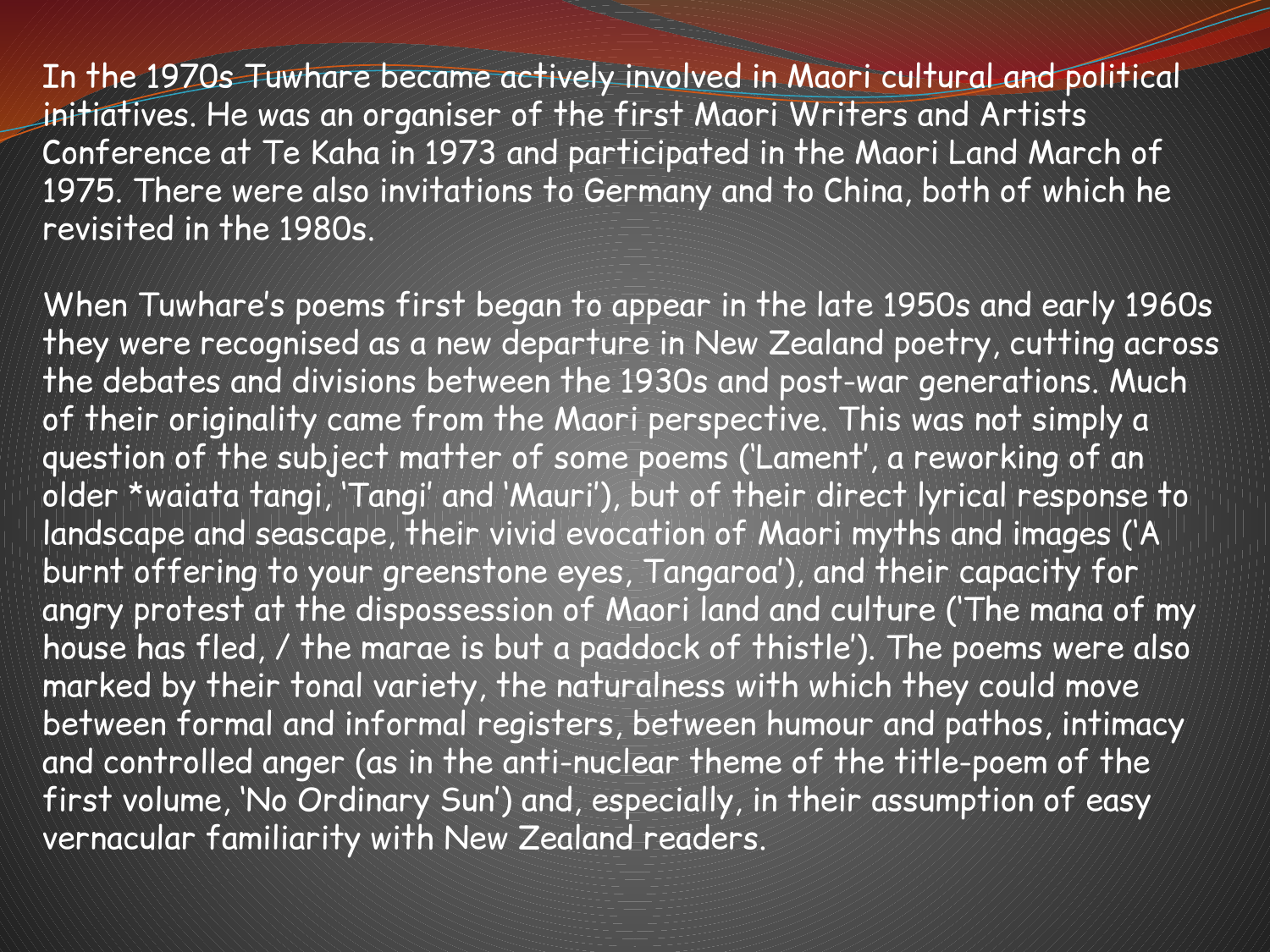

In the 1970s Tuwhare became actively involved in Maori cultural and political initiatives. He was an organiser of the first Maori Writers and Artists Conference at Te Kaha in 1973 and participated in the Maori Land March of 1975. There were also invitations to Germany and to China, both of which he revisited in the 1980s.

When Tuwhare’s poems first began to appear in the late 1950s and early 1960s they were recognised as a new departure in New Zealand poetry, cutting across the debates and divisions between the 1930s and post-war generations. Much of their originality came from the Maori perspective. This was not simply a question of the subject matter of some poems (‘Lament’, a reworking of an older *waiata tangi, ‘Tangi’ and ‘Mauri’), but of their direct lyrical response to landscape and seascape, their vivid evocation of Maori myths and images (‘A burnt offering to your greenstone eyes, Tangaroa’), and their capacity for angry protest at the dispossession of Maori land and culture (‘The mana of my house has fled, / the marae is but a paddock of thistle’). The poems were also marked by their tonal variety, the naturalness with which they could move between formal and informal registers, between humour and pathos, intimacy and controlled anger (as in the anti-nuclear theme of the title-poem of the first volume, ‘No Ordinary Sun’) and, especially, in their assumption of easy vernacular familiarity with New Zealand readers.